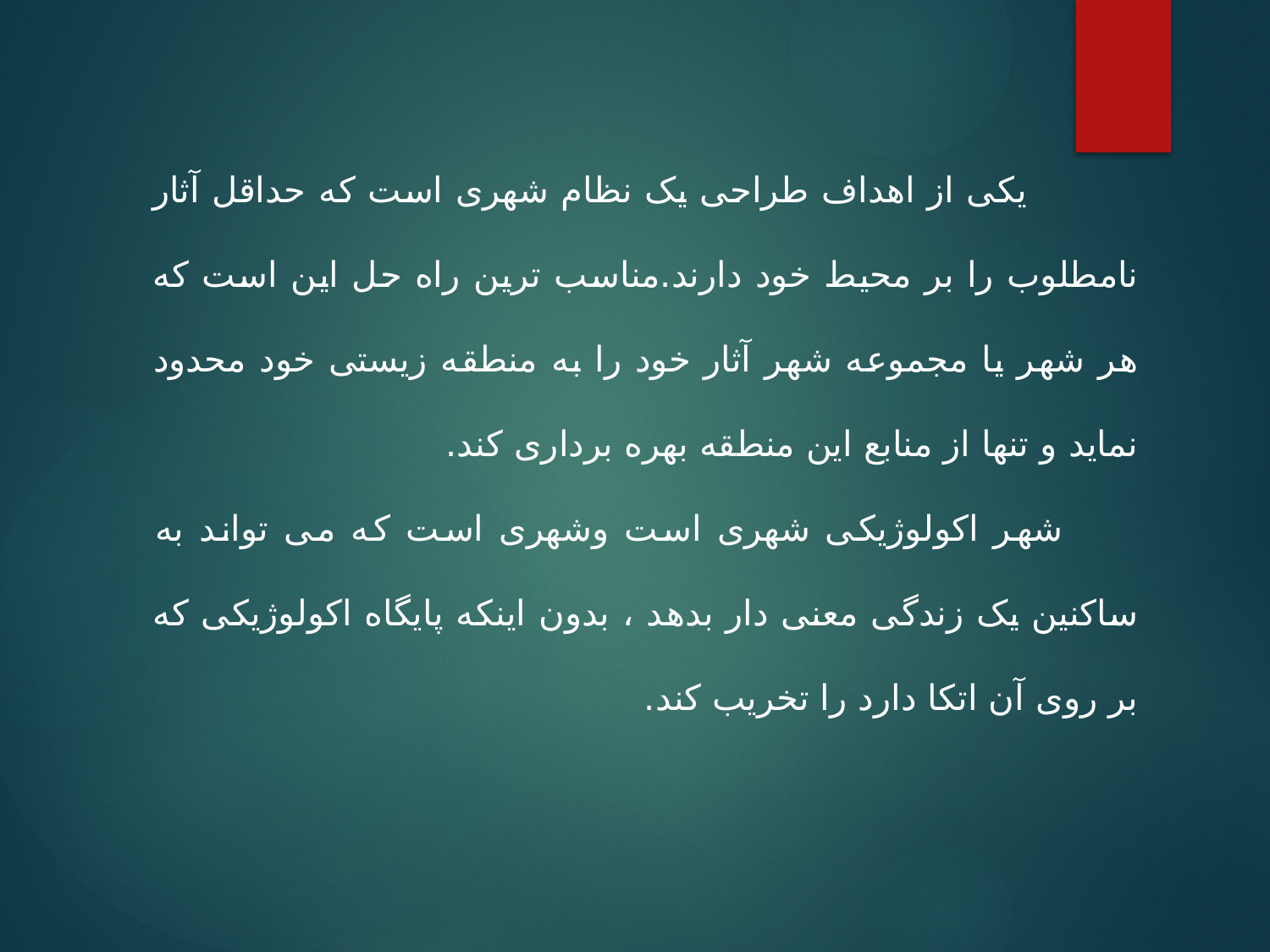

یکی از اهداف طراحی یک نظام شهری است که حداقل آثار نامطلوب را بر محیط خود دارند.مناسب ترین راه حل این است که هر شهر یا مجموعه شهر آثار خود را به منطقه زیستی خود محدود نماید و تنها از منابع این منطقه بهره برداری کند.
     شهر اکولوژیکی شهری است وشهری است که می تواند به ساکنین یک زندگی معنی دار بدهد ، بدون اینکه پایگاه اکولوژیکی که بر روی آن اتکا دارد را تخریب کند.